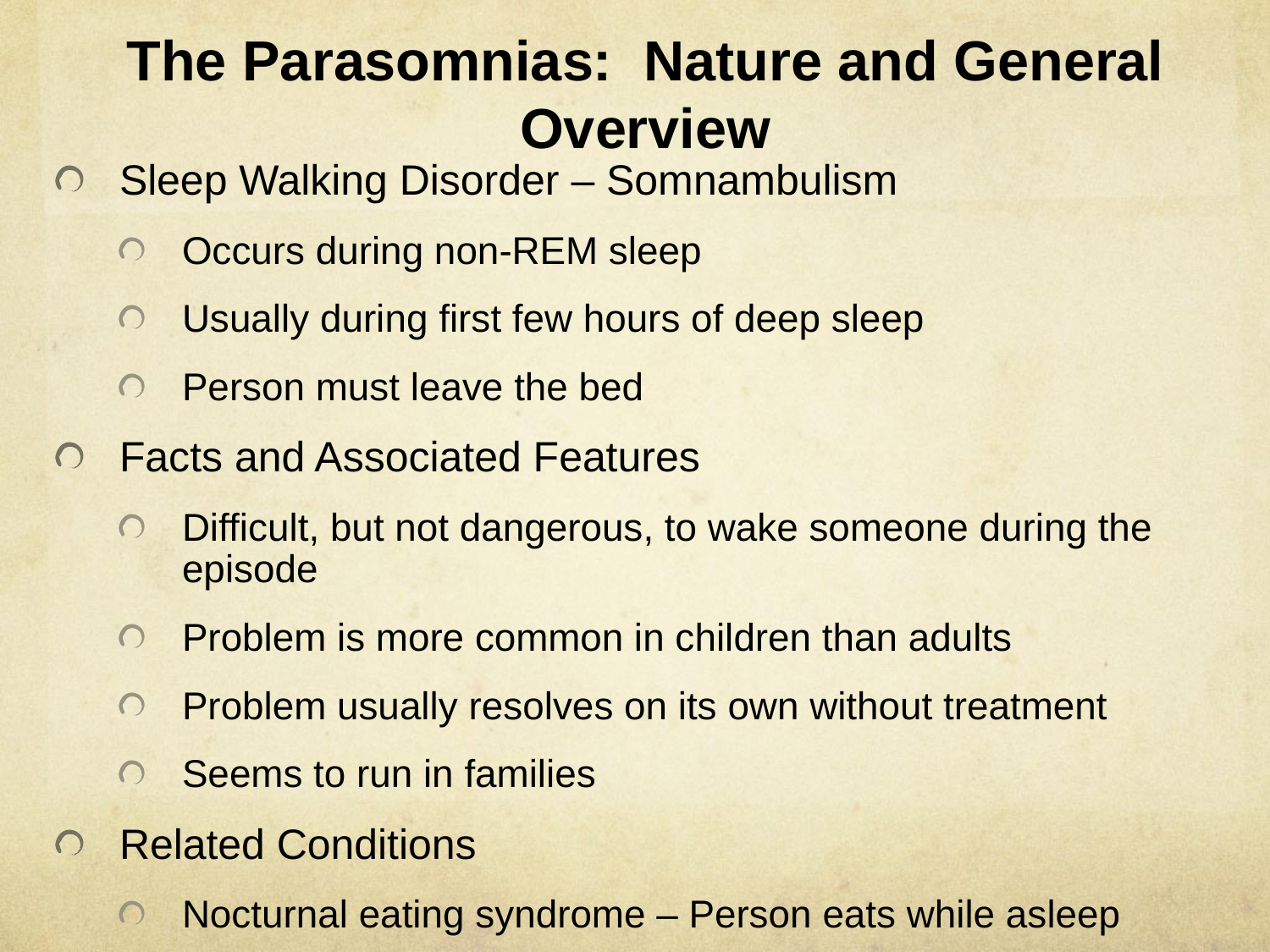

# The Parasomnias:  Nature and General Overview
Sleep Walking Disorder – Somnambulism
Occurs during non-REM sleep
Usually during first few hours of deep sleep
Person must leave the bed
Facts and Associated Features
Difficult, but not dangerous, to wake someone during the episode
Problem is more common in children than adults
Problem usually resolves on its own without treatment
Seems to run in families
Related Conditions
Nocturnal eating syndrome – Person eats while asleep